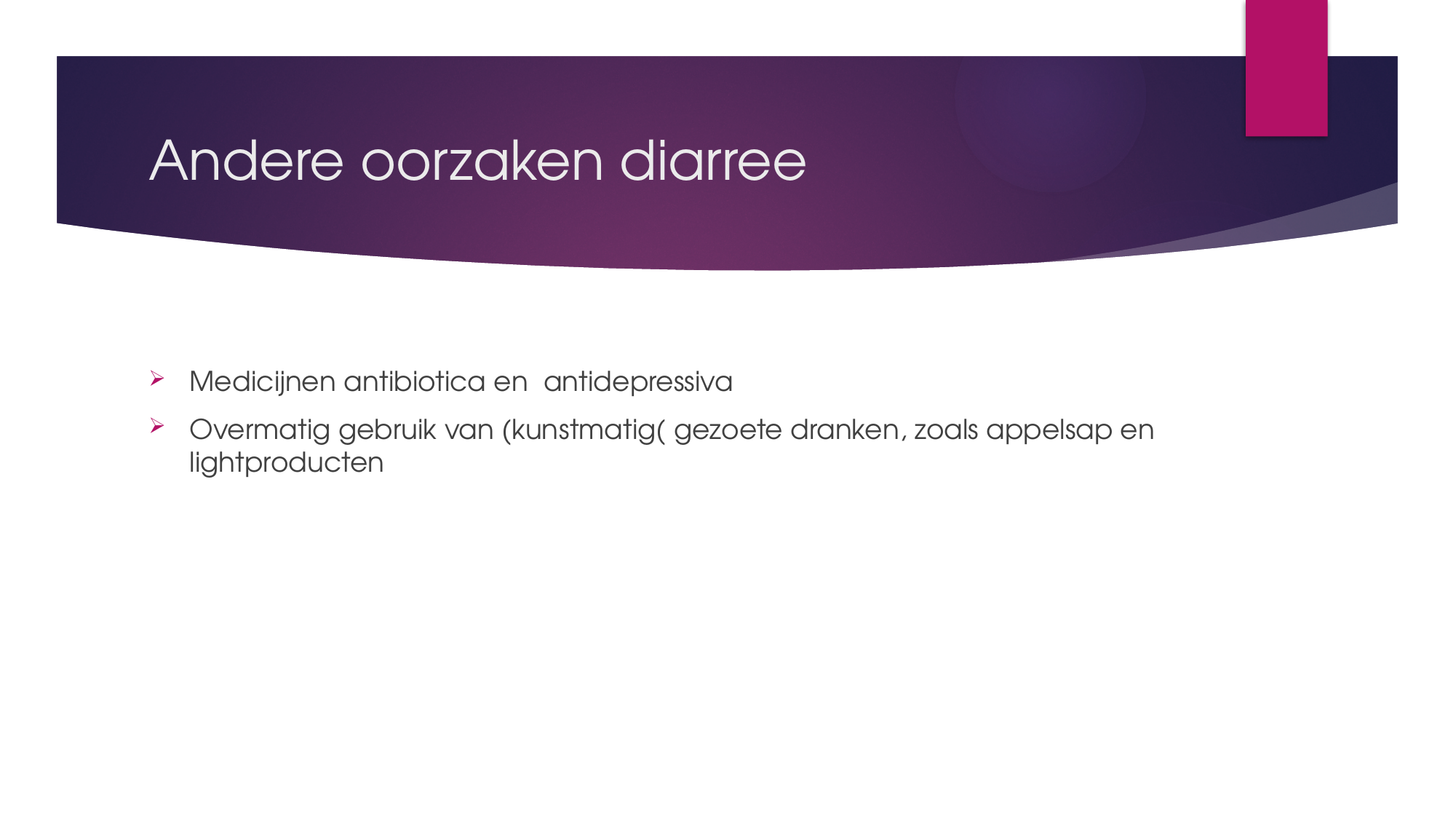

# Andere oorzaken diarree

Medicijnen antibiotica en  antidepressiva
Overmatig gebruik van (kunstmatig( gezoete dranken, zoals appelsap en lightproducten